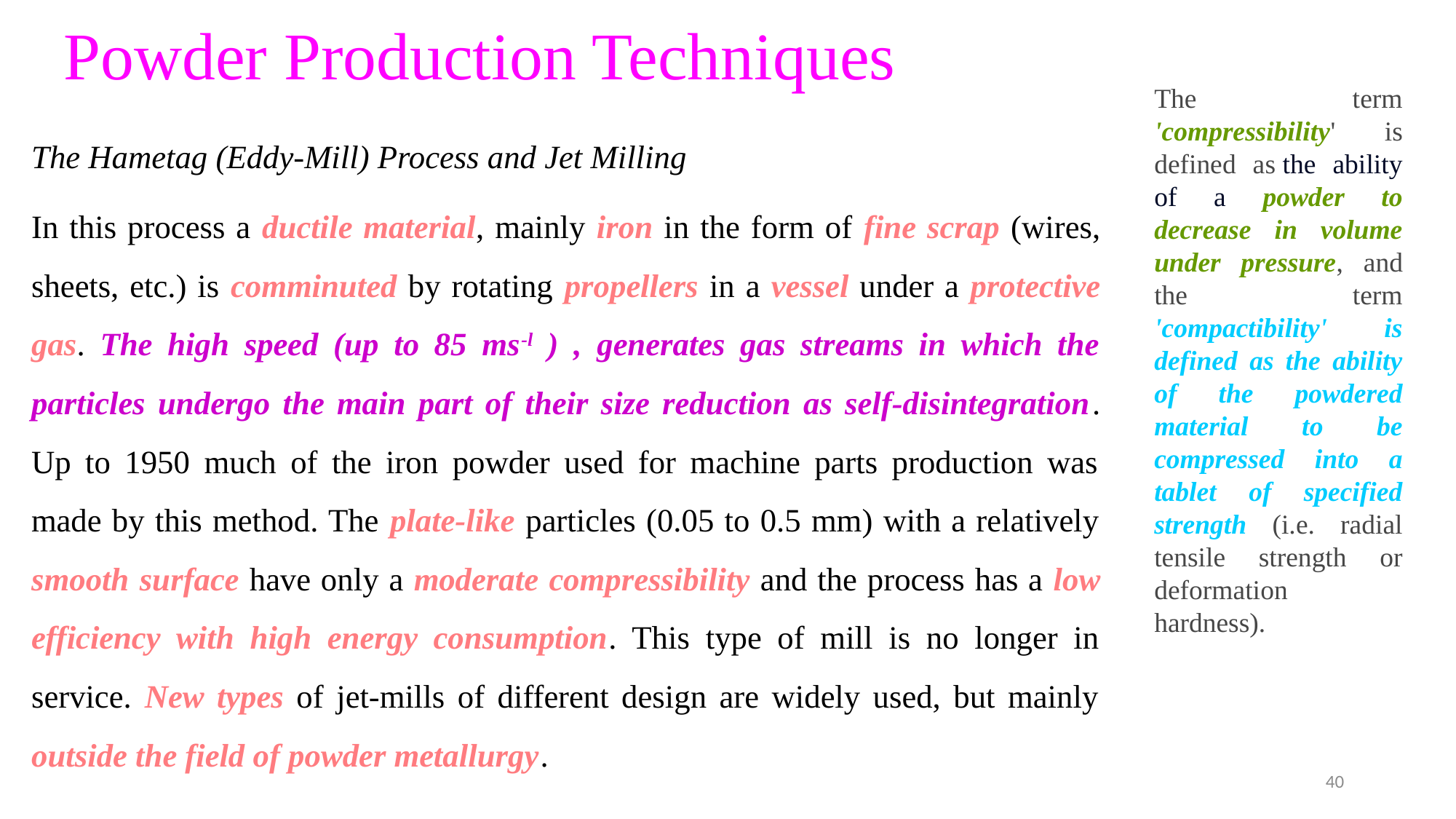

# Powder Production Techniques
The term 'compressibility' is defined as the ability of a powder to decrease in volume under pressure, and the term 'compactibility' is defined as the ability of the powdered material to be compressed into a tablet of specified strength (i.e. radial tensile strength or deformation hardness).
The Hametag (Eddy-Mill) Process and Jet Milling
In this process a ductile material, mainly iron in the form of fine scrap (wires, sheets, etc.) is comminuted by rotating propellers in a vessel under a protective gas. The high speed (up to 85 ms-l ) , generates gas streams in which the particles undergo the main part of their size reduction as self-disintegration. Up to 1950 much of the iron powder used for machine parts production was made by this method. The plate-like particles (0.05 to 0.5 mm) with a relatively smooth surface have only a moderate compressibility and the process has a low efficiency with high energy consumption. This type of mill is no longer in service. New types of jet-mills of different design are widely used, but mainly outside the field of powder metallurgy.
40